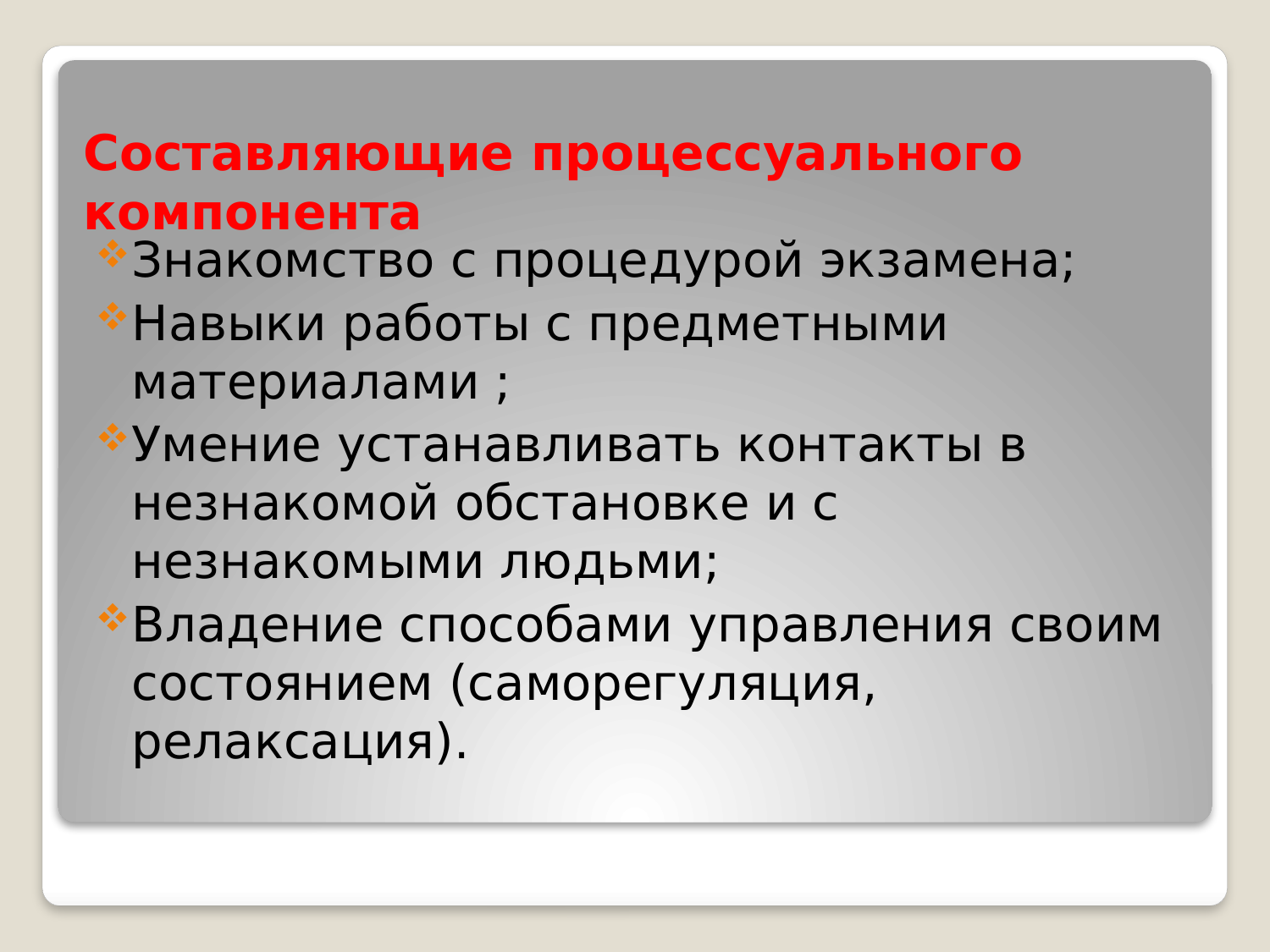

# Составляющие процессуального компонента
Знакомство с процедурой экзамена;
Навыки работы с предметными материалами ;
Умение устанавливать контакты в незнакомой обстановке и с незнакомыми людьми;
Владение способами управления своим состоянием (саморегуляция, релаксация).